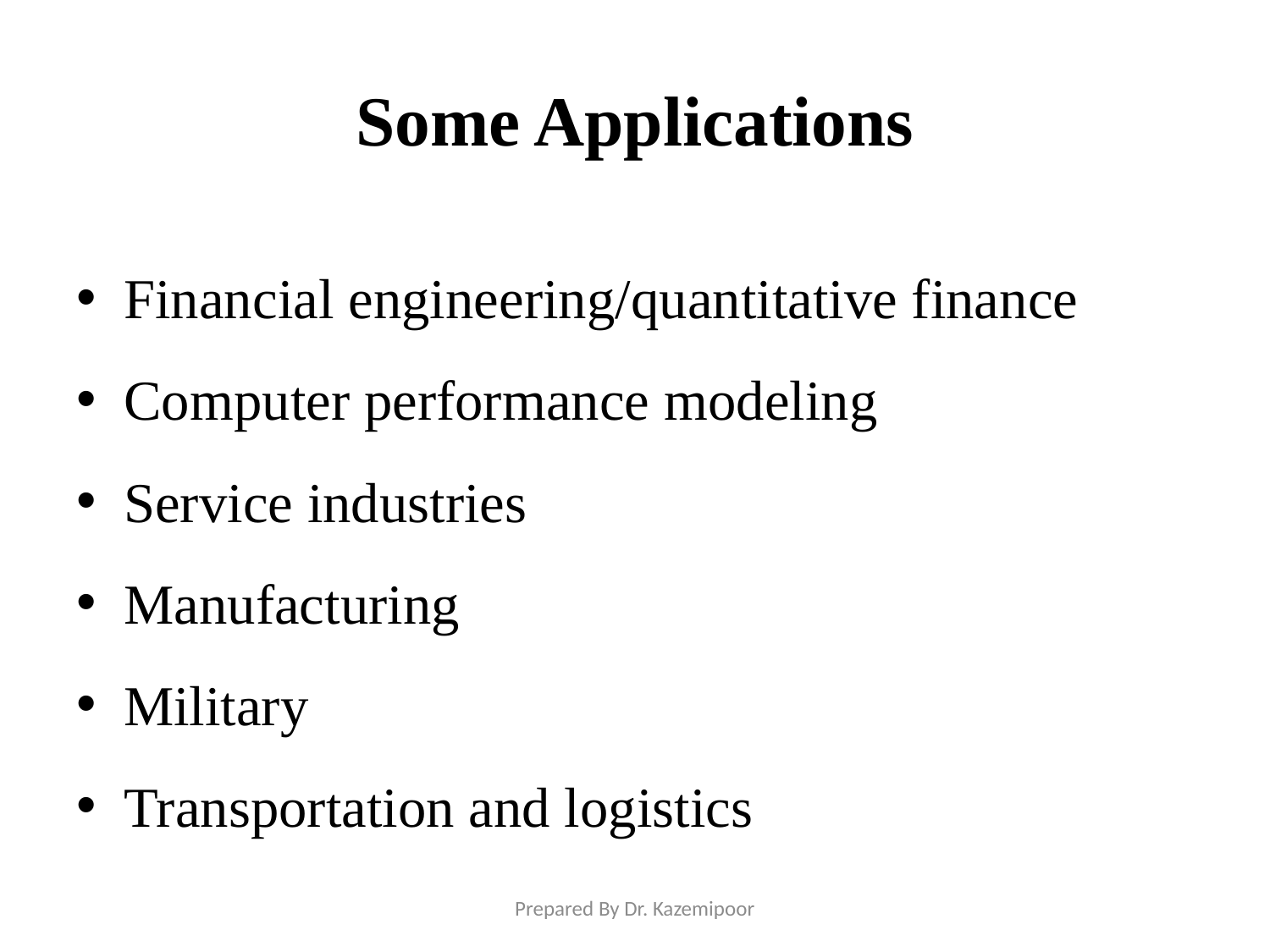

# Some Applications
Financial engineering/quantitative finance
Computer performance modeling
Service industries
Manufacturing
Military
Transportation and logistics
Prepared By Dr. Kazemipoor